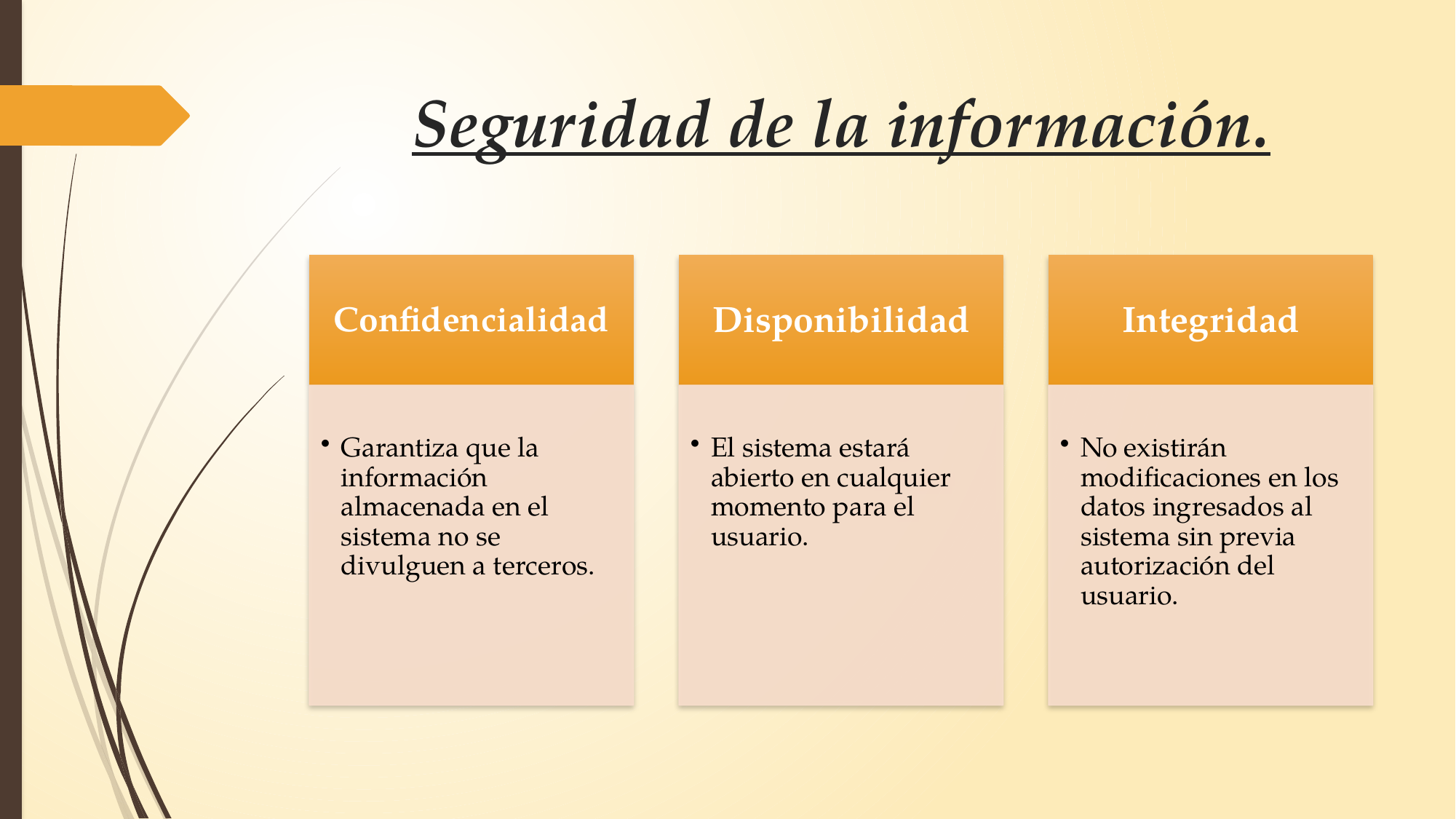

# Seguridad de la información.
Confidencialidad

Garantiza que la información almacenada en el sistema no se divulguen a terceros.
Disponibilidad

El sistema estará abierto en cualquier momento para el usuario.
Integridad

No existirán modificaciones en los datos ingresados al sistema sin previa autorización del usuario.